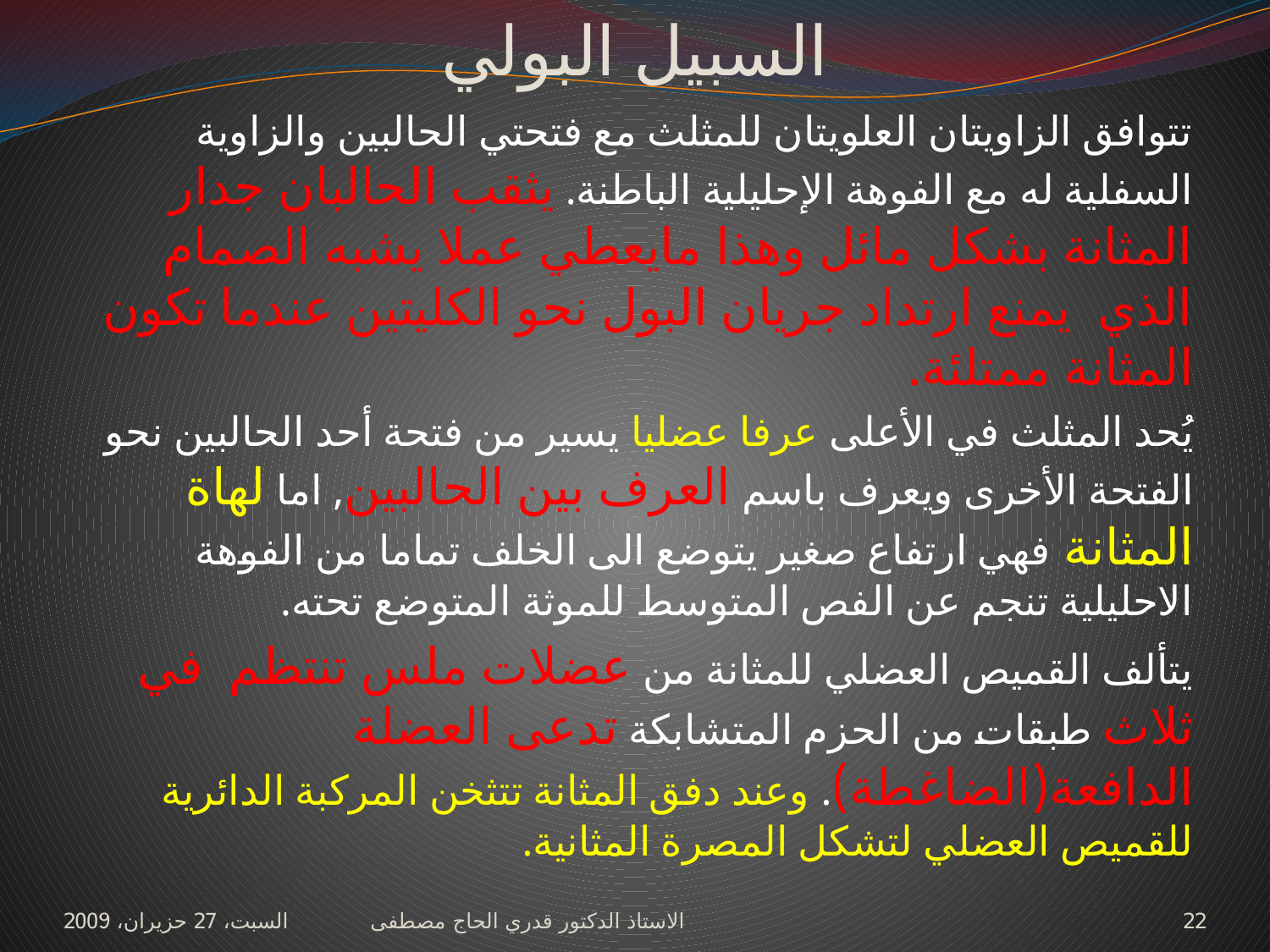

# السبيل البولي
تتوافق الزاويتان العلويتان للمثلث مع فتحتي الحالبين والزاوية السفلية له مع الفوهة الإحليلية الباطنة. يثقب الحالبان جدار المثانة بشكل مائل وهذا مايعطي عملا يشبه الصمام الذي  يمنع ارتداد جريان البول نحو الكليتين عندما تكون المثانة ممتلئة.
يُحد المثلث في الأعلى عرفا عضليا يسير من فتحة أحد الحالبين نحو الفتحة الأخرى ويعرف باسم العرف بين الحالبين, اما لهاة المثانة فهي ارتفاع صغير يتوضع الى الخلف تماما من الفوهة الاحليلية تنجم عن الفص المتوسط للموثة المتوضع تحته.
يتألف القميص العضلي للمثانة من عضلات ملس تنتظم  في ثلاث طبقات من الحزم المتشابكة تدعى العضلة الدافعة(الضاغطة). وعند دفق المثانة تتثخن المركبة الدائرية للقميص العضلي لتشكل المصرة المثانية.
السبت، 27 حزيران، 2009
الاستاذ الدكتور قدري الحاج مصطفى
22